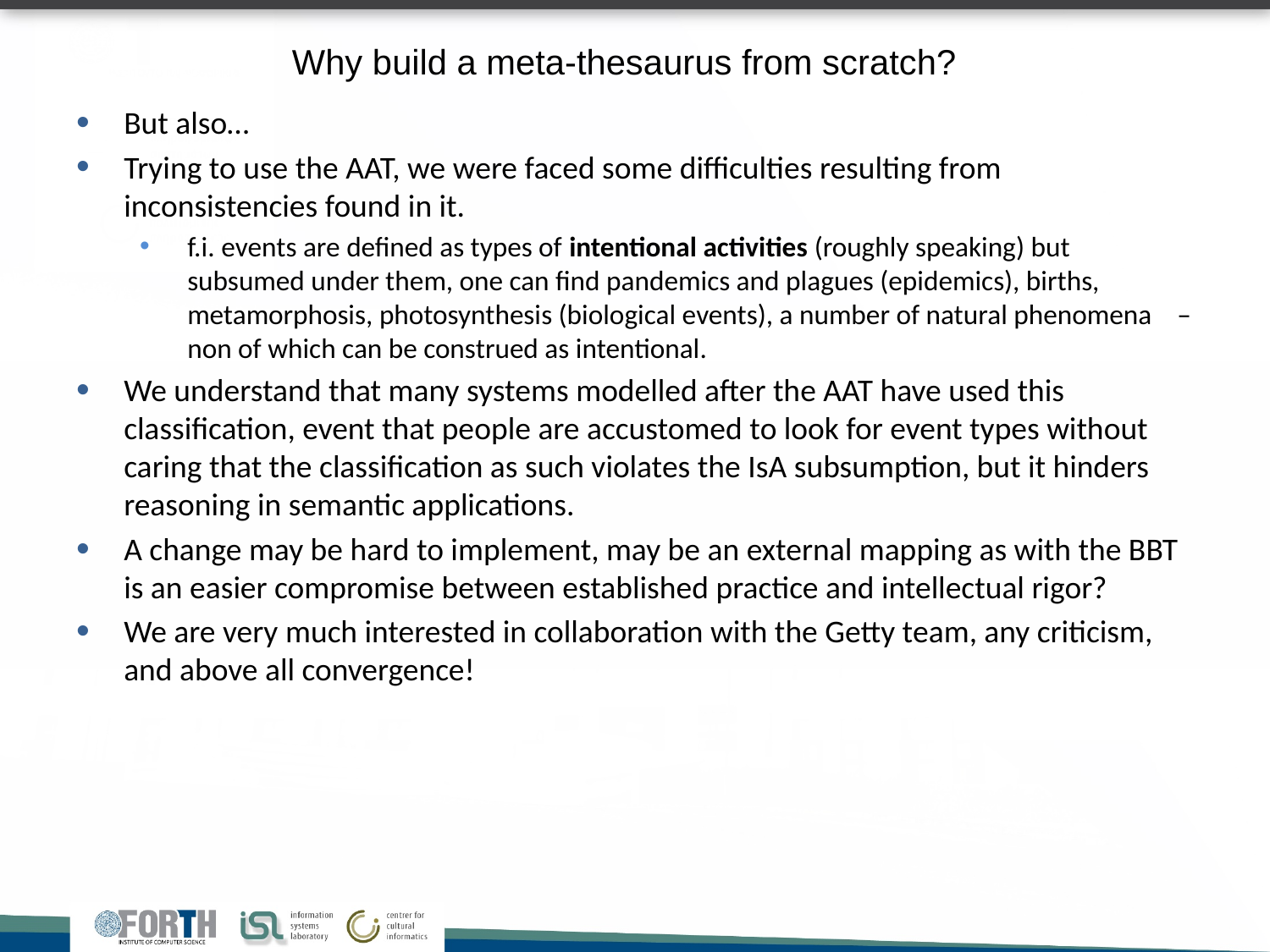

# Why build a meta-thesaurus from scratch?
But also…
Trying to use the AAT, we were faced some difficulties resulting from inconsistencies found in it.
f.i. events are defined as types of intentional activities (roughly speaking) but subsumed under them, one can find pandemics and plagues (epidemics), births, metamorphosis, photosynthesis (biological events), a number of natural phenomena    –non of which can be construed as intentional.
We understand that many systems modelled after the AAT have used this classification, event that people are accustomed to look for event types without caring that the classification as such violates the IsA subsumption, but it hinders reasoning in semantic applications.
A change may be hard to implement, may be an external mapping as with the BBT is an easier compromise between established practice and intellectual rigor?
We are very much interested in collaboration with the Getty team, any criticism, and above all convergence!